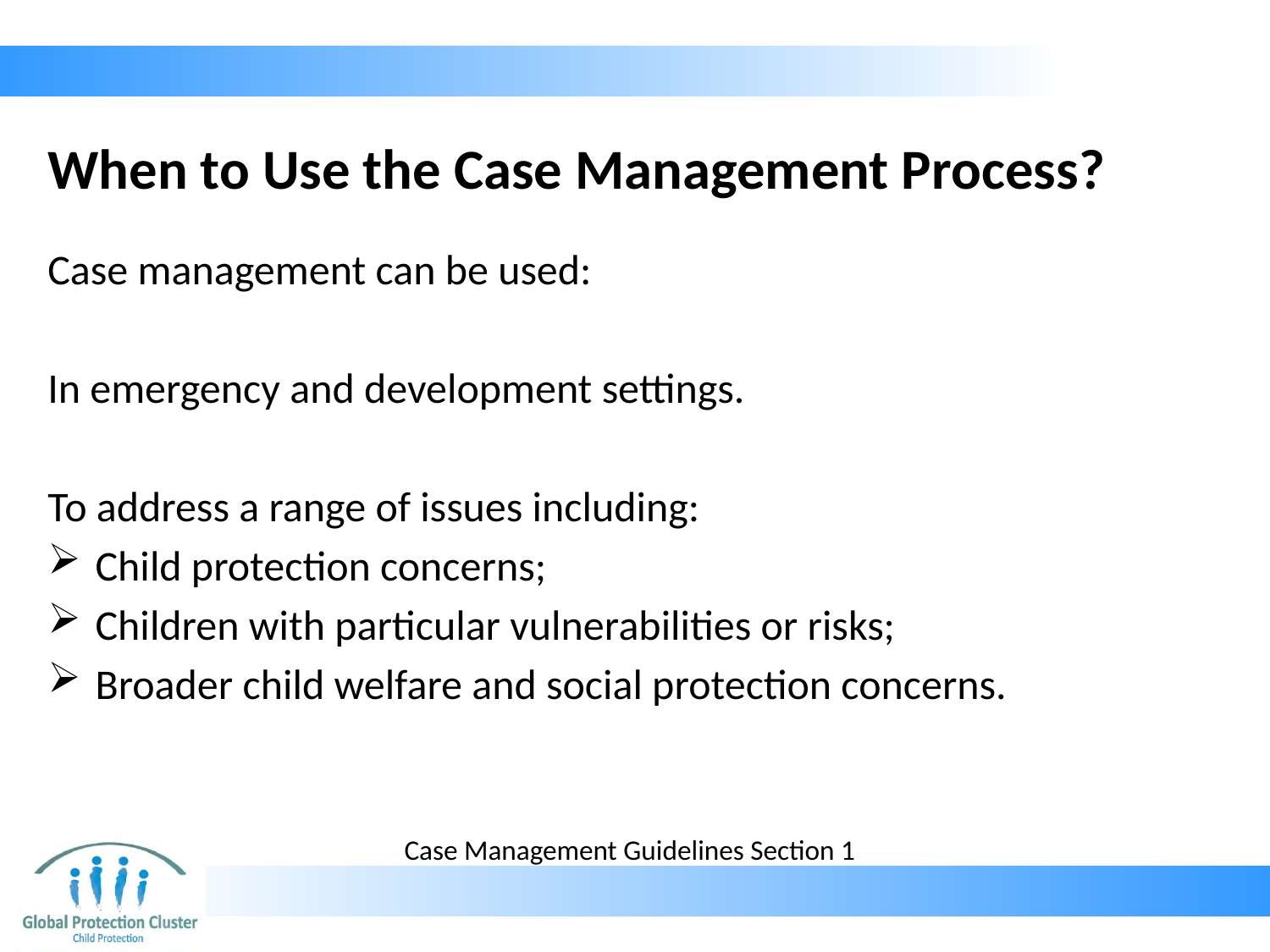

# When to Use the Case Management Process?
Case management can be used:

In emergency and development settings.

To address a range of issues including:
Child protection concerns;
Children with particular vulnerabilities or risks;
Broader child welfare and social protection concerns.

Case Management Guidelines Section 1